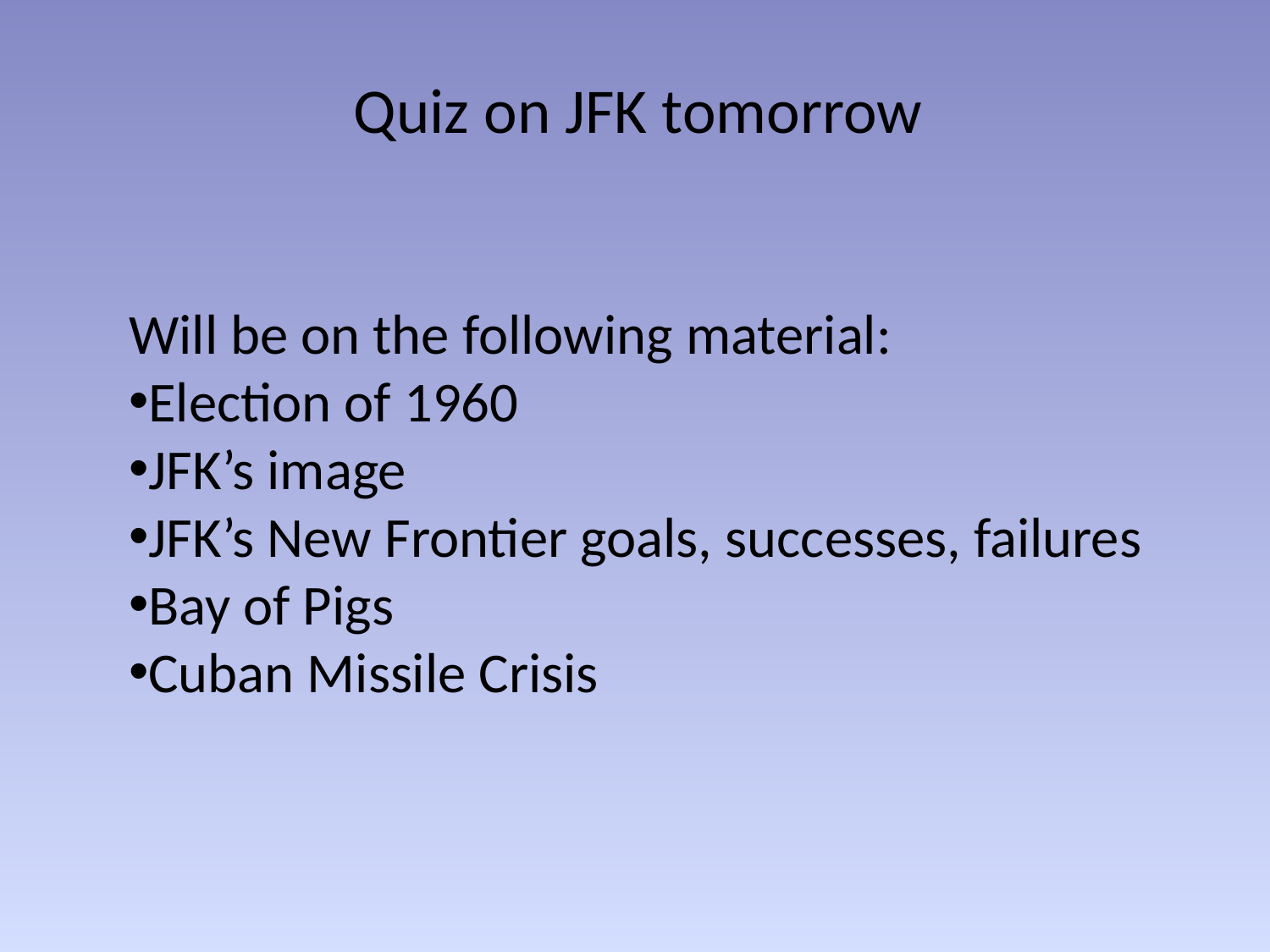

Quiz on JFK tomorrow

Will be on the following material:
Election of 1960
JFK’s image
JFK’s New Frontier goals, successes, failures
Bay of Pigs
Cuban Missile Crisis